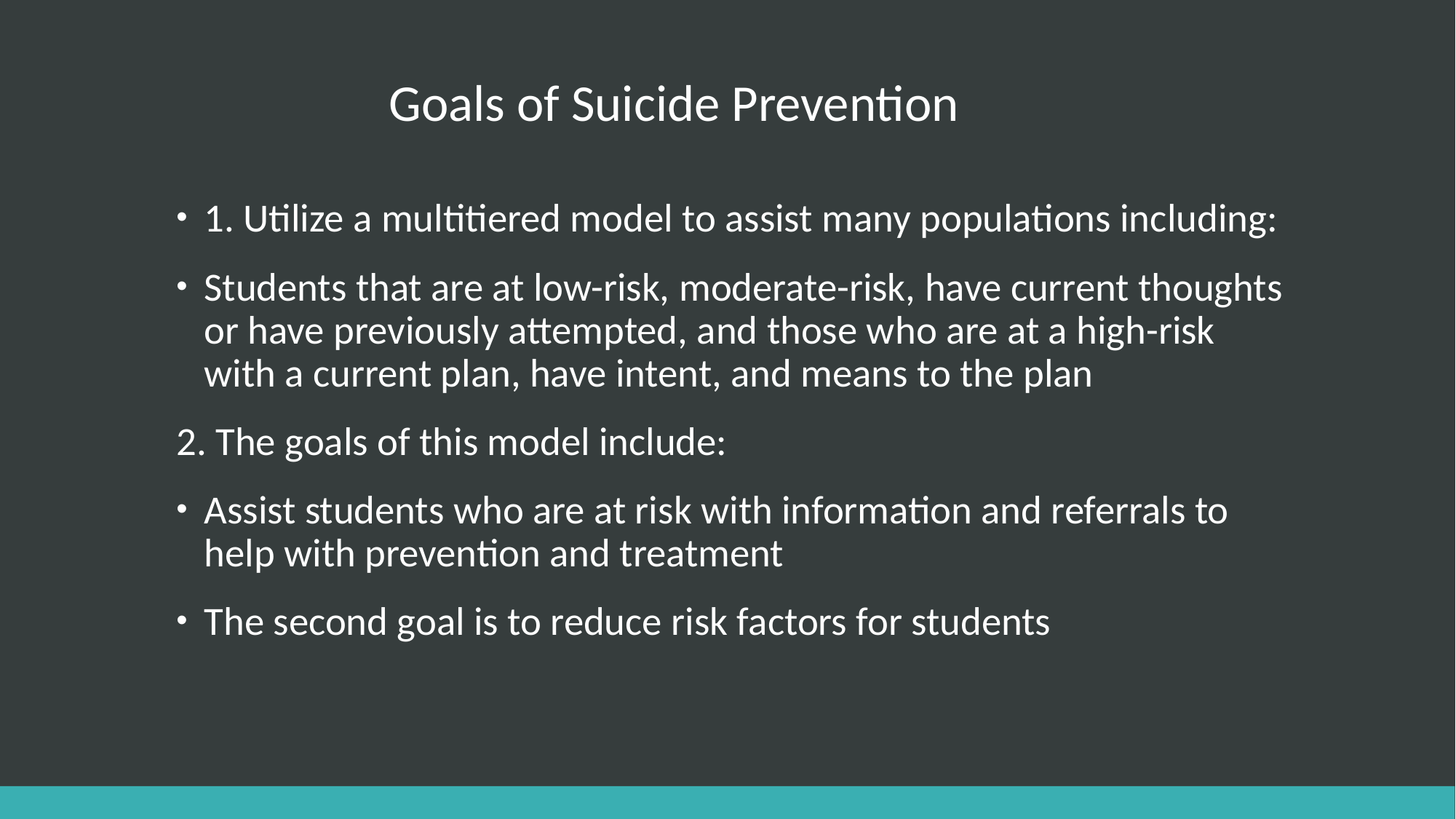

# Goals of Suicide Prevention
1. Utilize a multitiered model to assist many populations including:
Students that are at low-risk, moderate-risk, have current thoughts or have previously attempted, and those who are at a high-risk with a current plan, have intent, and means to the plan
2. The goals of this model include:
Assist students who are at risk with information and referrals to help with prevention and treatment
The second goal is to reduce risk factors for students